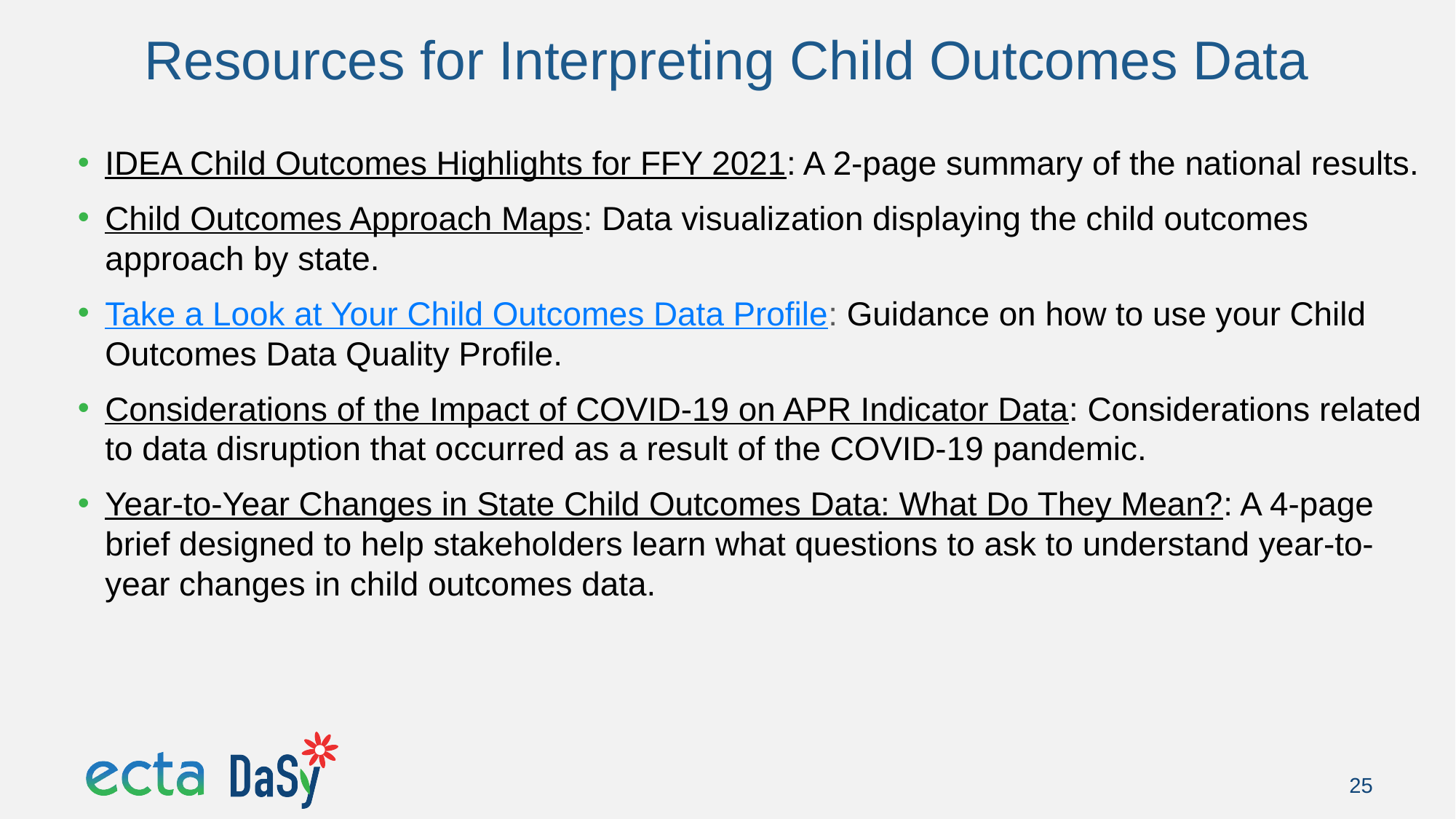

# Resources for Interpreting Child Outcomes Data
IDEA Child Outcomes Highlights for FFY 2021: A 2-page summary of the national results.
Child Outcomes Approach Maps: Data visualization displaying the child outcomes approach by state.
Take a Look at Your Child Outcomes Data Profile: Guidance on how to use your Child Outcomes Data Quality Profile.
Considerations of the Impact of COVID-19 on APR Indicator Data: Considerations related to data disruption that occurred as a result of the COVID-19 pandemic.
Year-to-Year Changes in State Child Outcomes Data: What Do They Mean?: A 4-page brief designed to help stakeholders learn what questions to ask to understand year-to-year changes in child outcomes data.
25